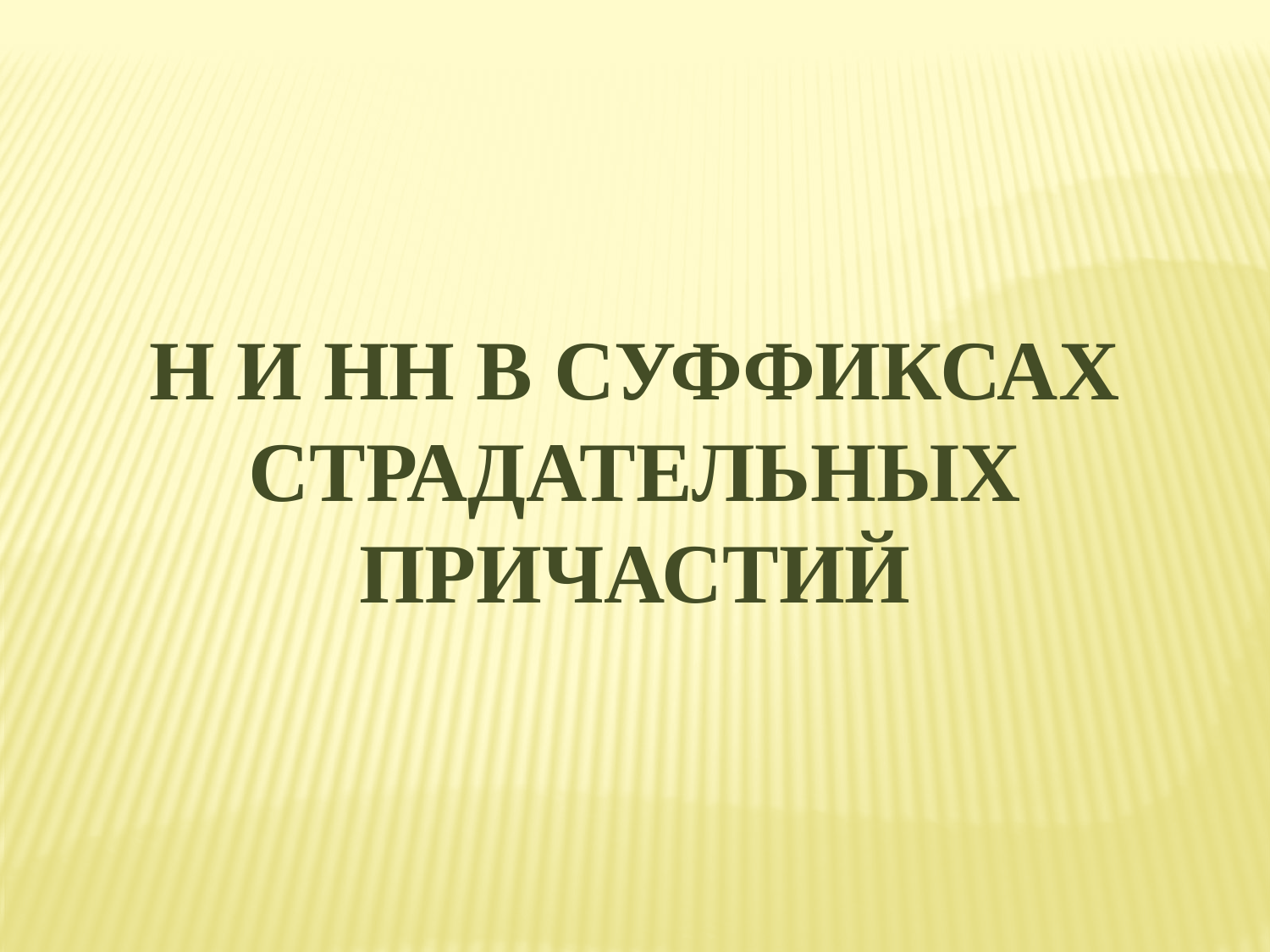

# Н и НН в суффиксах страдательных причастий